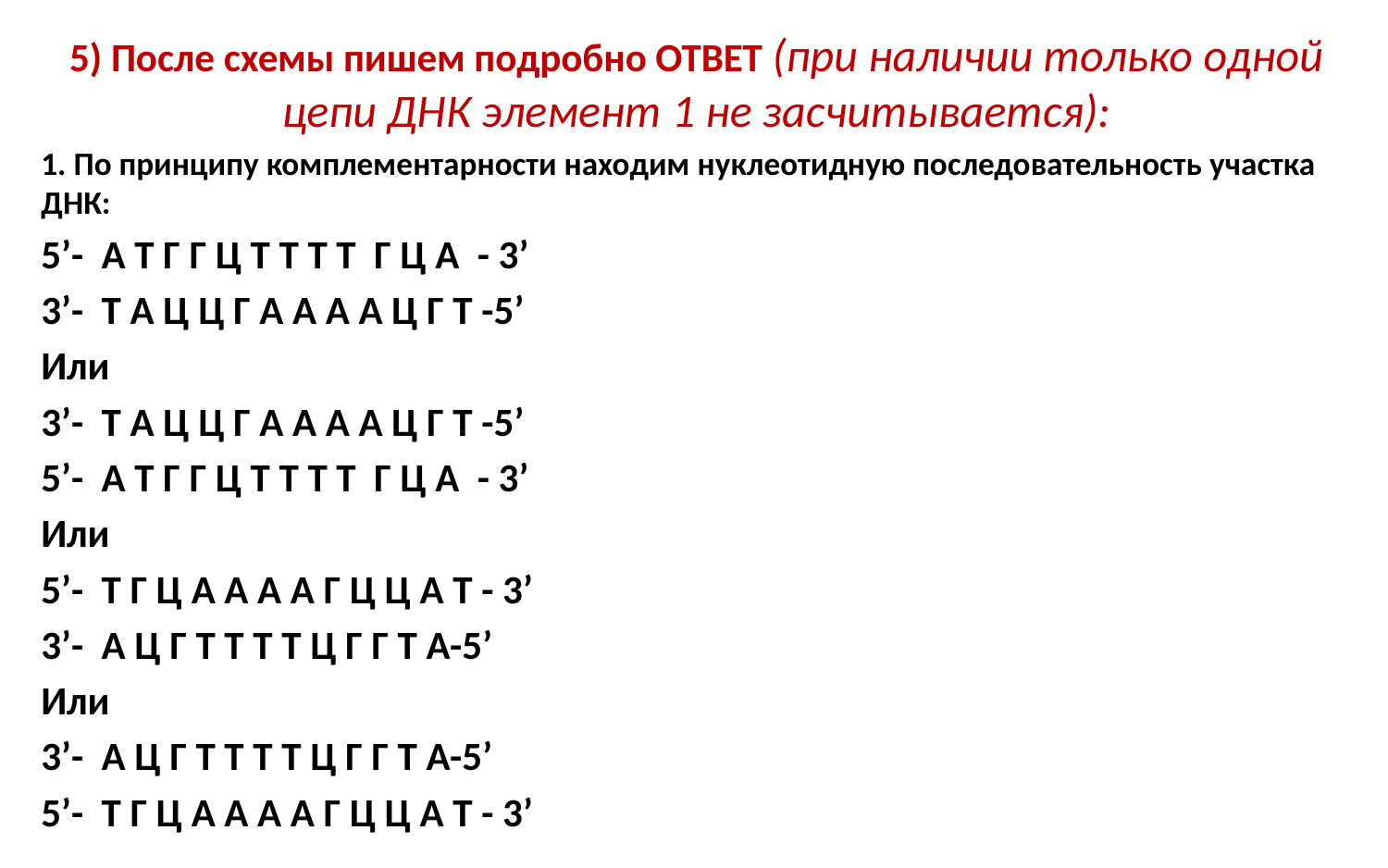

5) После схемы пишем подробно ОТВЕТ (при наличии только одной цепи ДНК элемент 1 не засчитывается):
1. По принципу комплементарности находим нуклеотидную последовательность участка ДНК:
5’-  А Т Г Г Ц Т Т Т Т  Г Ц А  - 3’
3’-  Т А Ц Ц Г А А А А Ц Г Т -5’
Или
3’-  Т А Ц Ц Г А А А А Ц Г Т -5’
5’-  А Т Г Г Ц Т Т Т Т  Г Ц А  - 3’
Или
5’-  Т Г Ц А А А А Г Ц Ц А Т - 3’
3’-  А Ц Г Т Т Т Т Ц Г Г Т А-5’
Или
3’-  А Ц Г Т Т Т Т Ц Г Г Т А-5’
5’-  Т Г Ц А А А А Г Ц Ц А Т - 3’